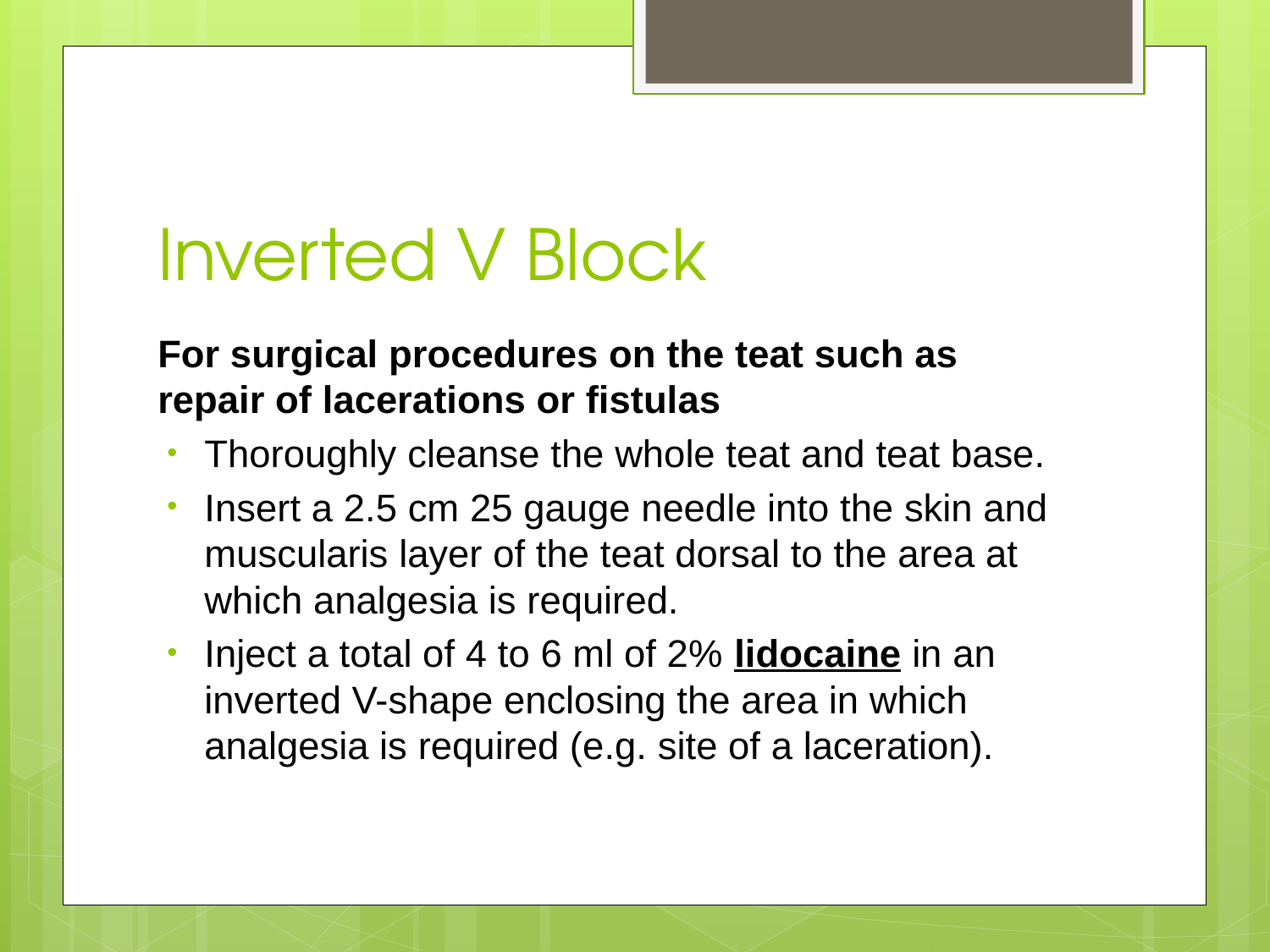

# Inverted V Block
For surgical procedures on the teat such as repair of lacerations or fistulas
Thoroughly cleanse the whole teat and teat base.
Insert a 2.5 cm 25 gauge needle into the skin and muscularis layer of the teat dorsal to the area at which analgesia is required.
Inject a total of 4 to 6 ml of 2% lidocaine in an inverted V-shape enclosing the area in which analgesia is required (e.g. site of a laceration).